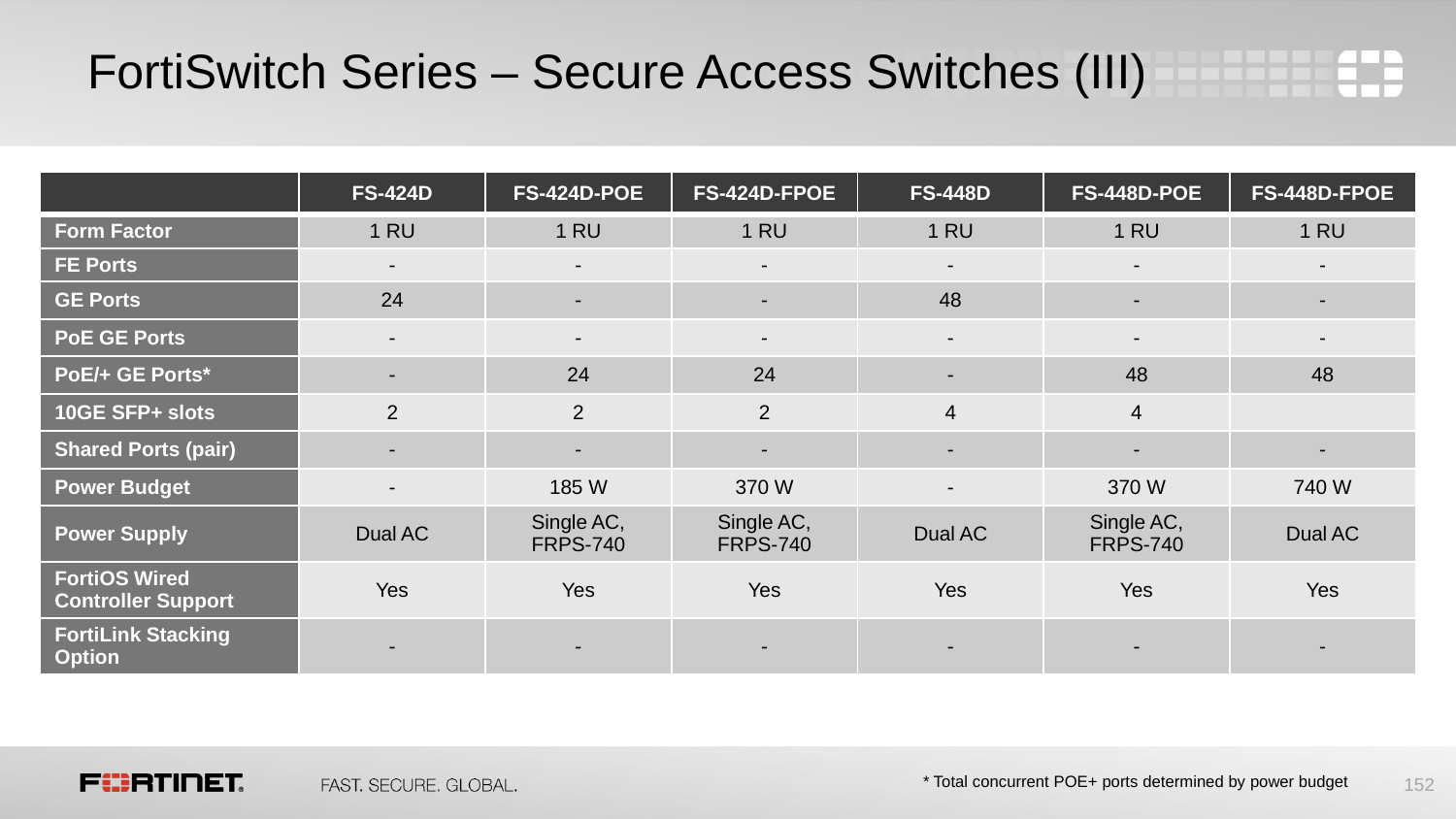

# FortiSwitch Series – Secure Access Switches (III)
|  | FS-424D | FS-424D-POE | FS-424D-FPOE | FS-448D | FS-448D-POE | FS-448D-FPOE |
| --- | --- | --- | --- | --- | --- | --- |
| Form Factor | 1 RU | 1 RU | 1 RU | 1 RU | 1 RU | 1 RU |
| FE Ports | - | - | - | - | - | - |
| GE Ports | 24 | - | - | 48 | - | - |
| PoE GE Ports | - | - | - | - | - | - |
| PoE/+ GE Ports\* | - | 24 | 24 | - | 48 | 48 |
| 10GE SFP+ slots | 2 | 2 | 2 | 4 | 4 |  |
| Shared Ports (pair) | - | - | - | - | - | - |
| Power Budget | - | 185 W | 370 W | - | 370 W | 740 W |
| Power Supply | Dual AC | Single AC, FRPS-740 | Single AC, FRPS-740 | Dual AC | Single AC, FRPS-740 | Dual AC |
| FortiOS Wired Controller Support | Yes | Yes | Yes | Yes | Yes | Yes |
| FortiLink Stacking Option | - | - | - | - | - | - |
* Total concurrent POE+ ports determined by power budget